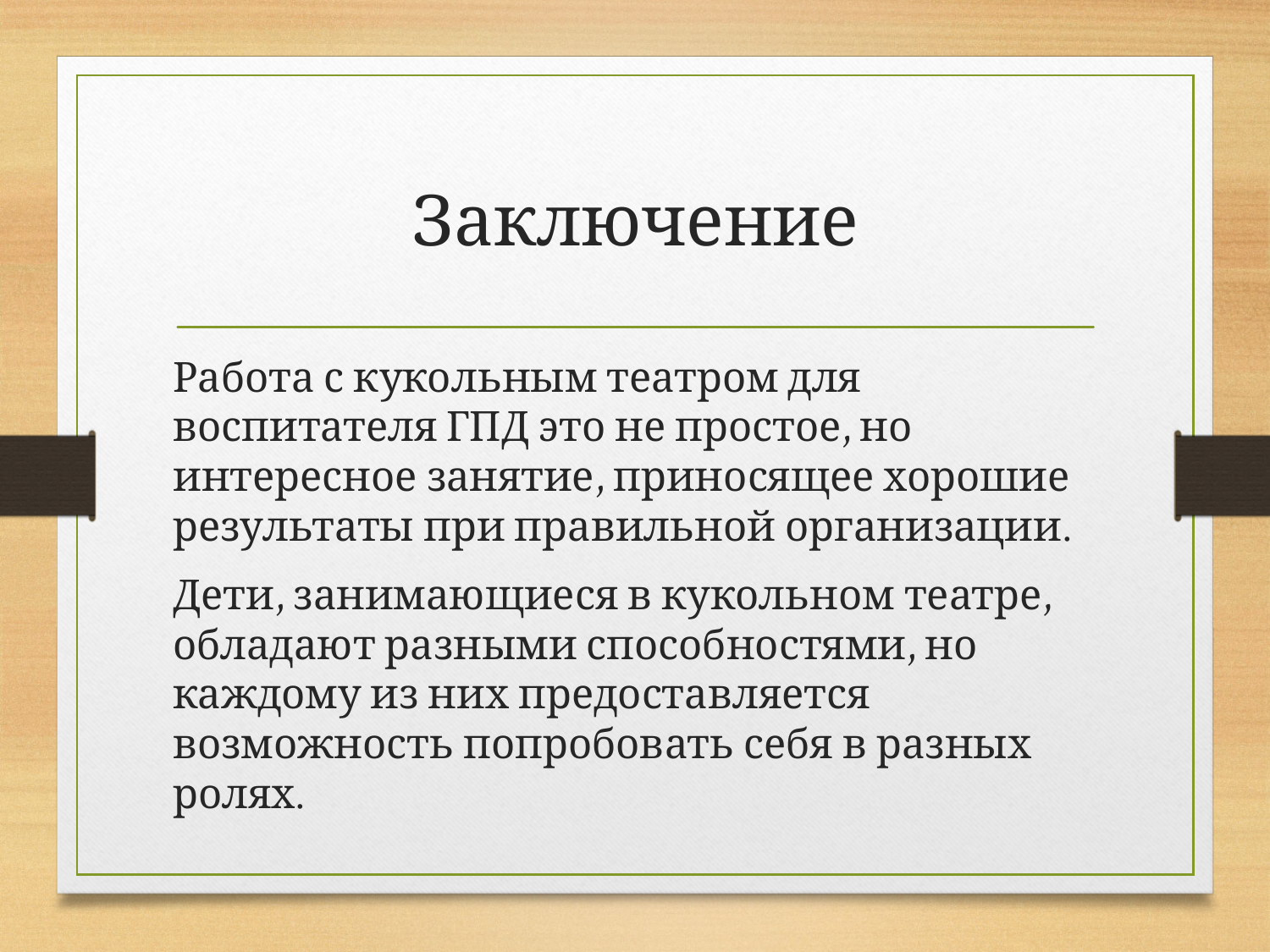

# Заключение
Работа с кукольным театром для воспитателя ГПД это не простое, но интересное занятие, приносящее хорошие результаты при правильной организации.
Дети, занимающиеся в кукольном театре, обладают разными способностями, но каждому из них предоставляется возможность попробовать себя в разных ролях.